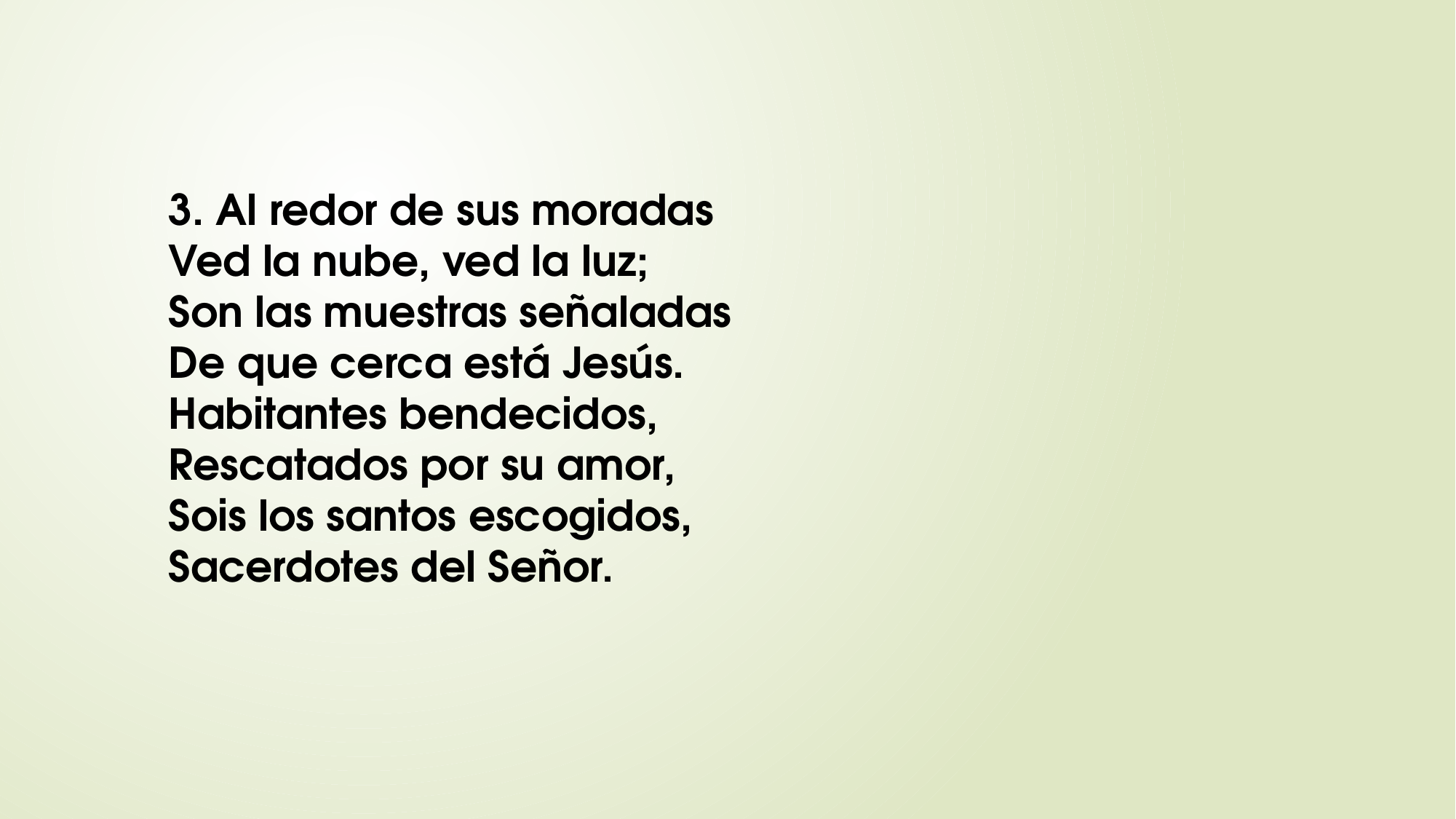

3. Al redor de sus moradas
Ved la nube, ved la luz;
Son las muestras señaladas
De que cerca está Jesús.
Habitantes bendecidos,
Rescatados por su amor,
Sois los santos escogidos,
Sacerdotes del Señor.